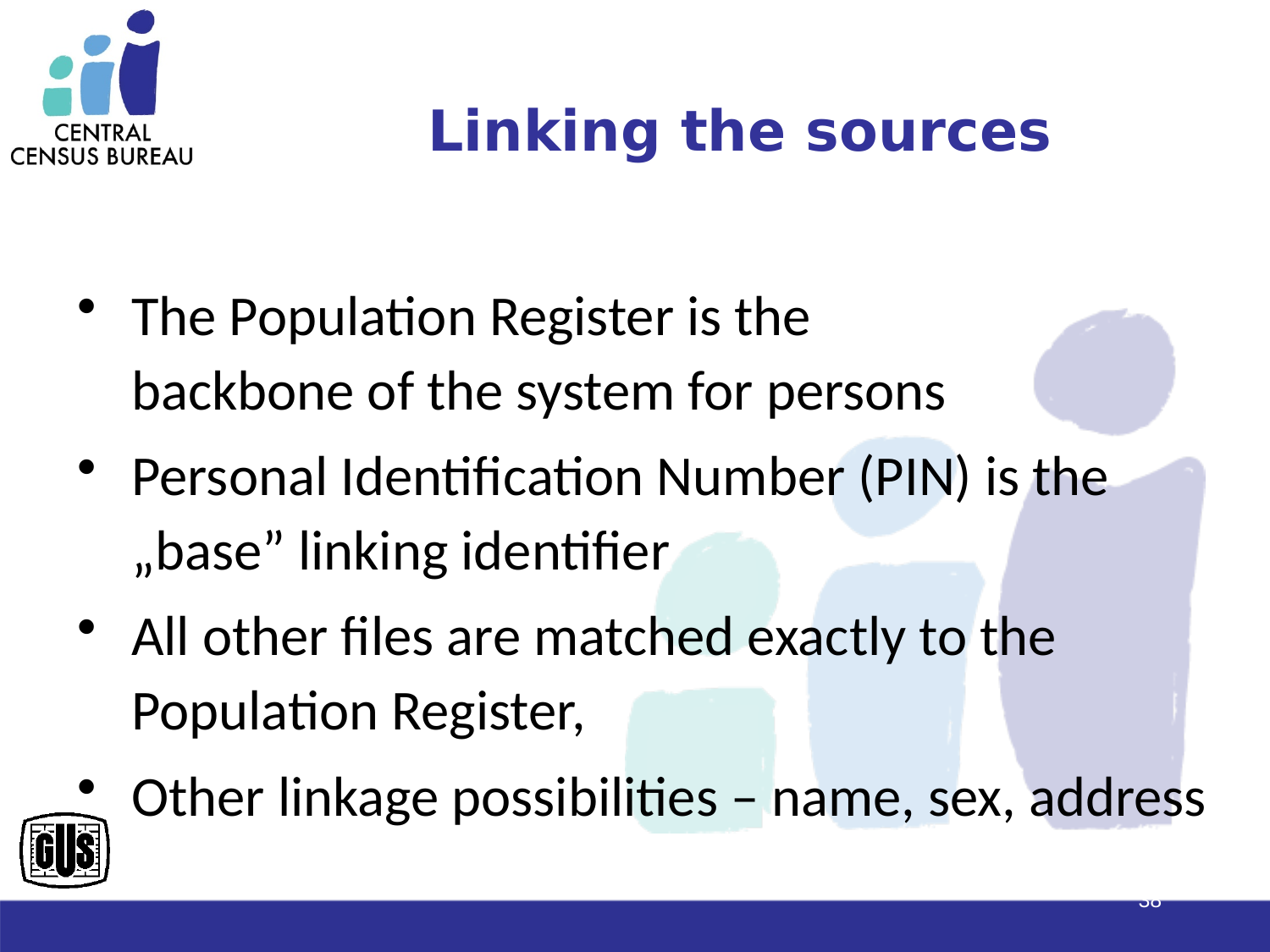

# Linking the sources
The Population Register is the
backbone of the system for persons
Personal Identification Number (PIN) is the „base” linking identifier
All other files are matched exactly to the Population Register,
Other linkage possibilities – name, sex, address
38